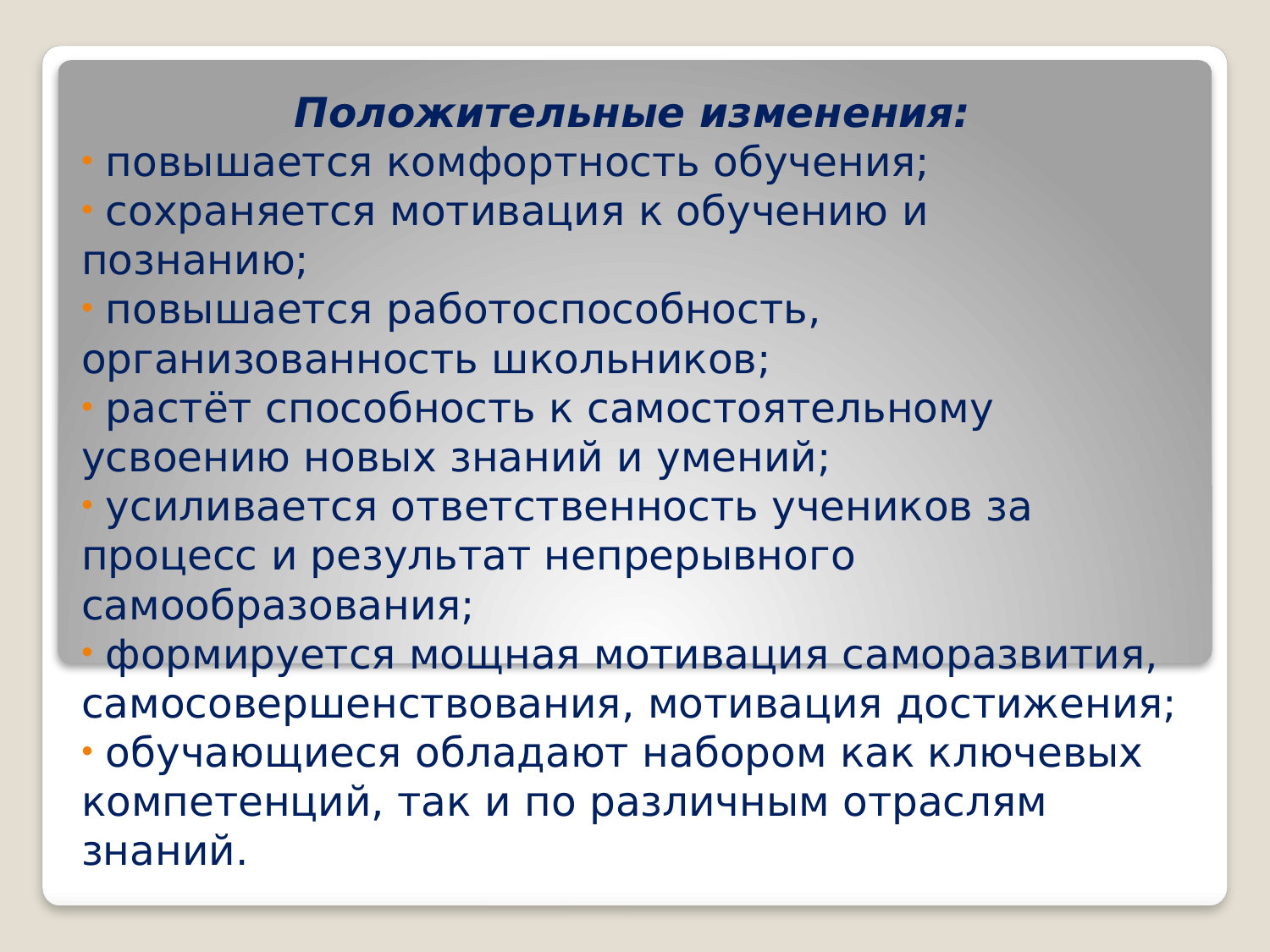

Положительные изменения:
 повышается комфортность обучения;
 сохраняется мотивация к обучению и      познанию;
 повышается работоспособность, организованность школьников;
 растёт способность к самостоятельному усвоению новых знаний и умений;
 усиливается ответственность учеников за процесс и результат непрерывного самообразования;
 формируется мощная мотивация саморазвития, самосовершенствования, мотивация достижения;
 обучающиеся обладают набором как ключевых компетенций, так и по различным отраслям знаний.